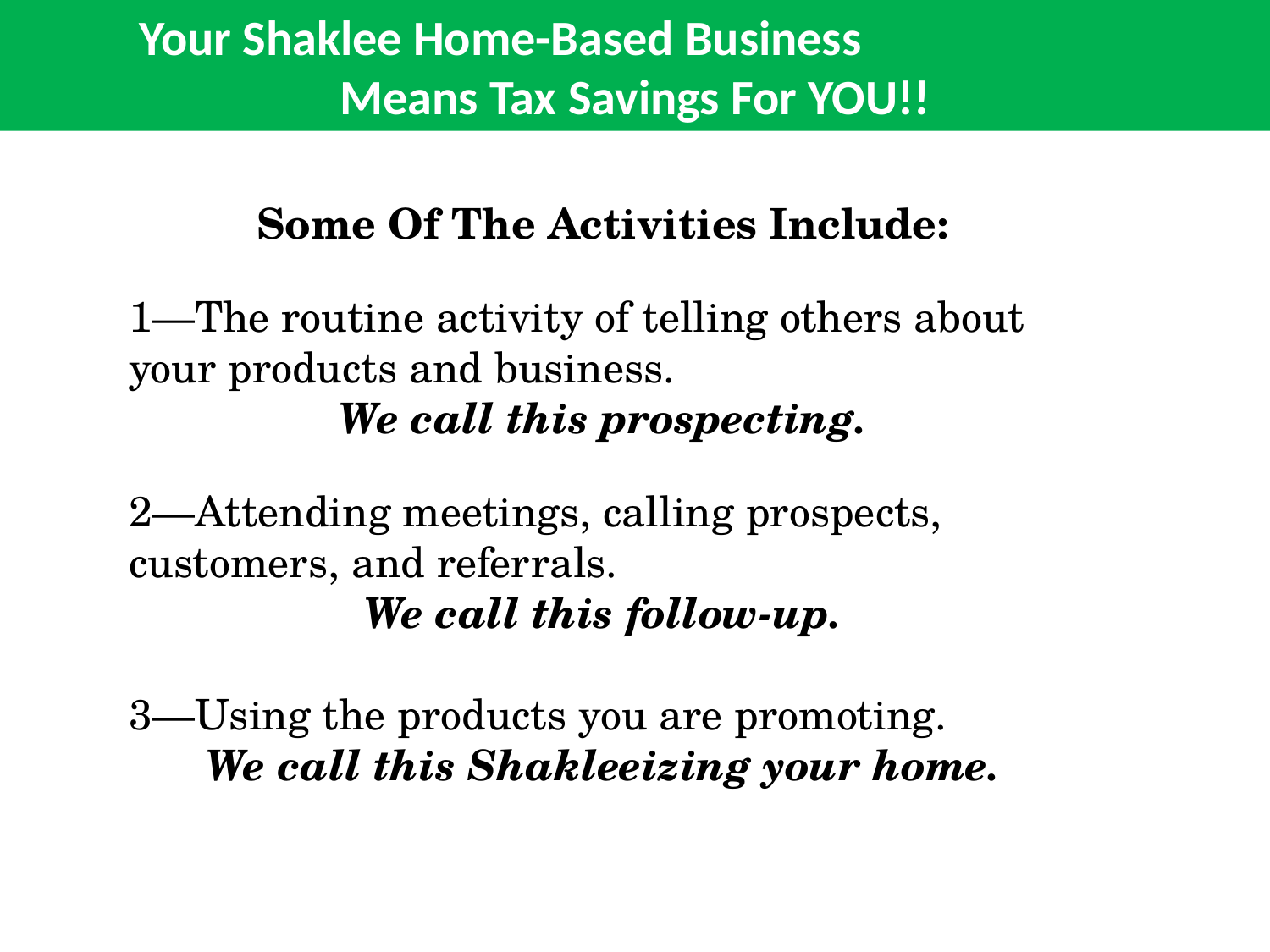

Your Shaklee Home-Based Business
Means Tax Savings For YOU!!

Some Of The Activities Include:

1—The routine activity of telling others about your products and business.
We call this prospecting.

2—Attending meetings, calling prospects, customers, and referrals.
We call this follow-up.

3—Using the products you are promoting.
We call this Shakleeizing your home.